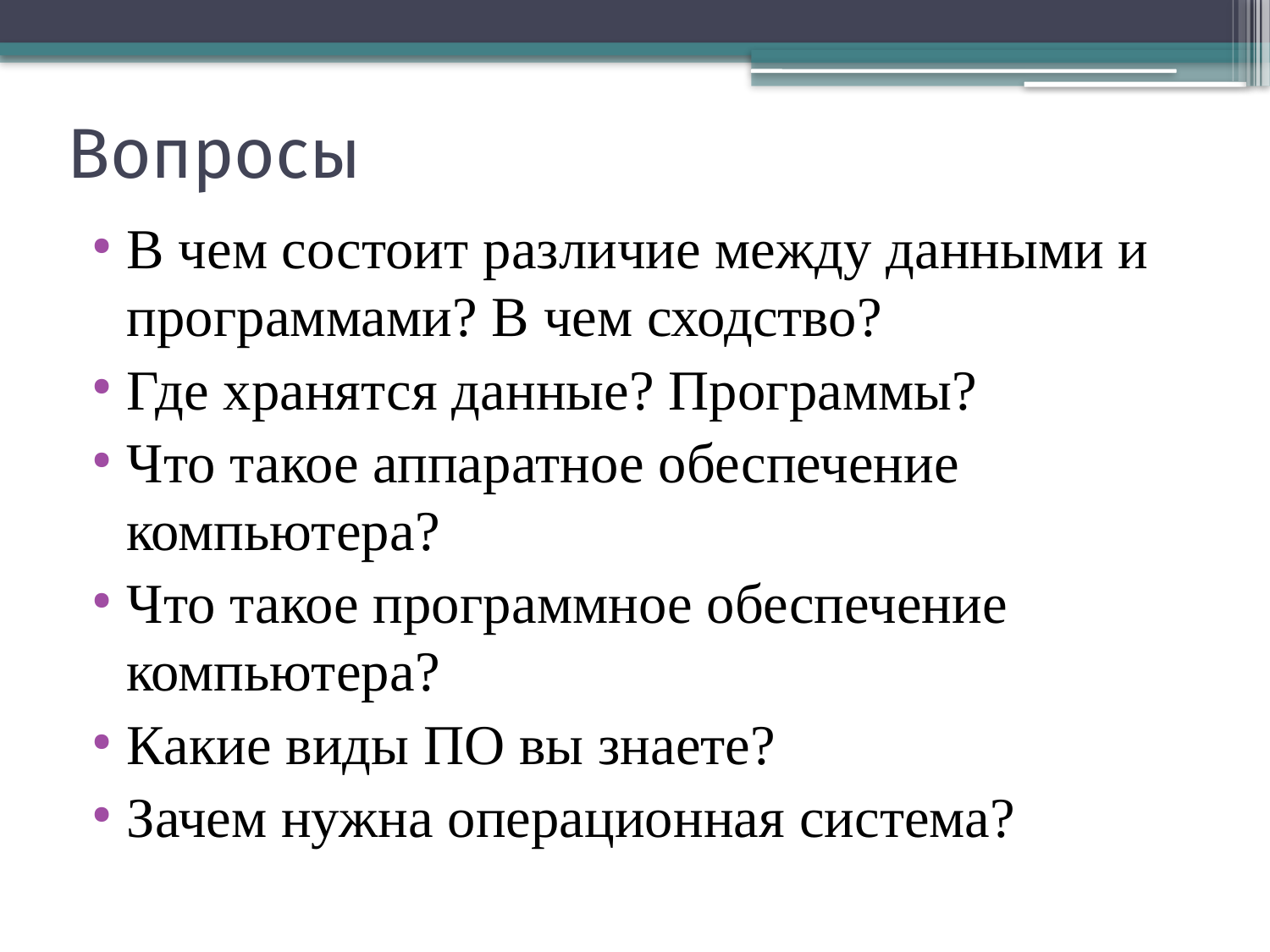

# Вопросы
В чем состоит различие между данными и программами? В чем сходство?
Где хранятся данные? Программы?
Что такое аппаратное обеспечение компьютера?
Что такое программное обеспечение компьютера?
Какие виды ПО вы знаете?
Зачем нужна операционная система?